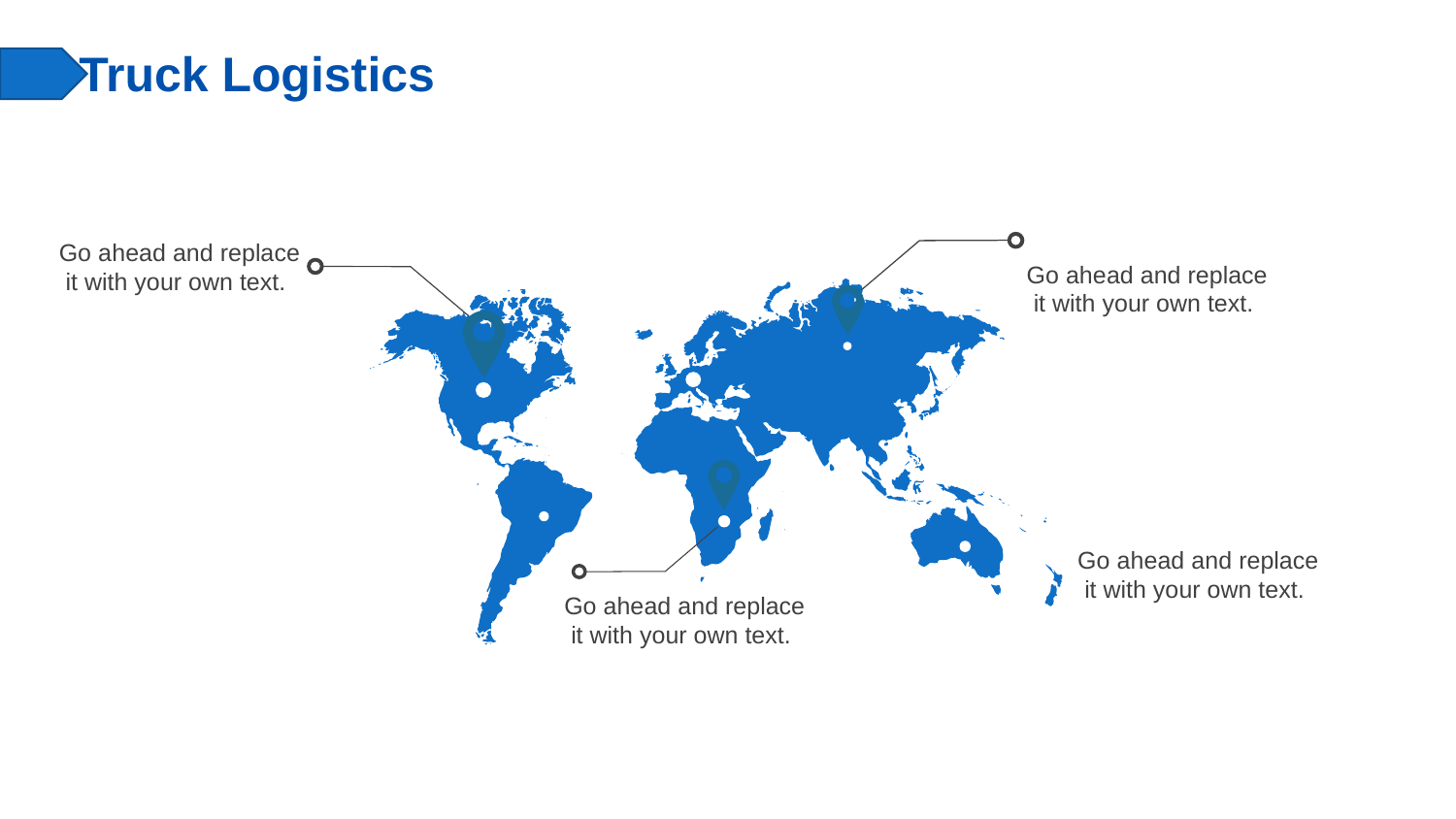

Go ahead and replace
 it with your own text.

Go ahead and replace
 it with your own text.

Go ahead and replace
 it with your own text.

Go ahead and replace
 it with your own text.